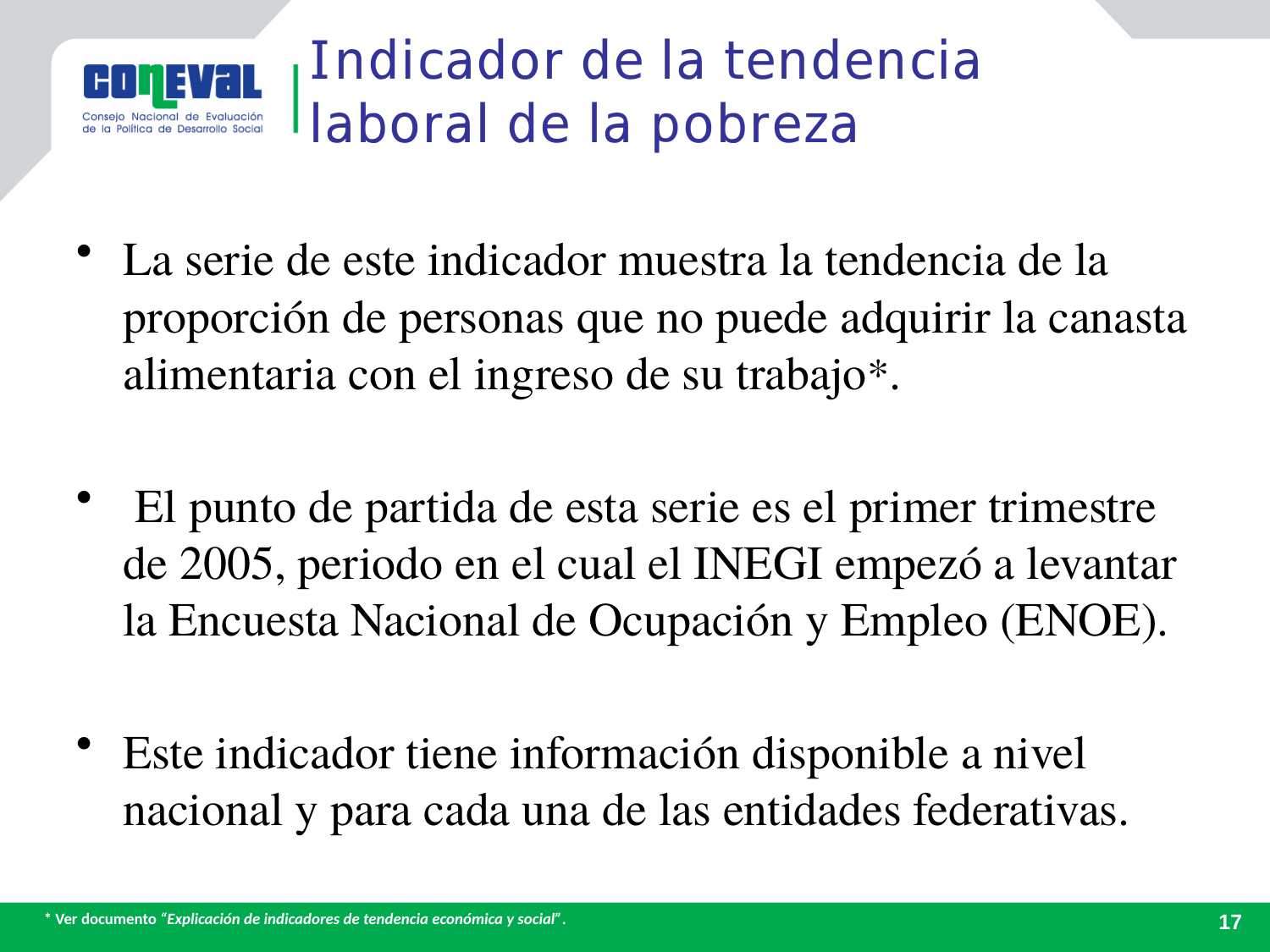

# Indicador de la tendencia laboral de la pobreza
La serie de este indicador muestra la tendencia de la proporción de personas que no puede adquirir la canasta alimentaria con el ingreso de su trabajo*.

 El punto de partida de esta serie es el primer trimestre de 2005, periodo en el cual el INEGI empezó a levantar la Encuesta Nacional de Ocupación y Empleo (ENOE).

Este indicador tiene información disponible a nivel nacional y para cada una de las entidades federativas.

* Ver documento “Explicación de indicadores de tendencia económica y social”.
17